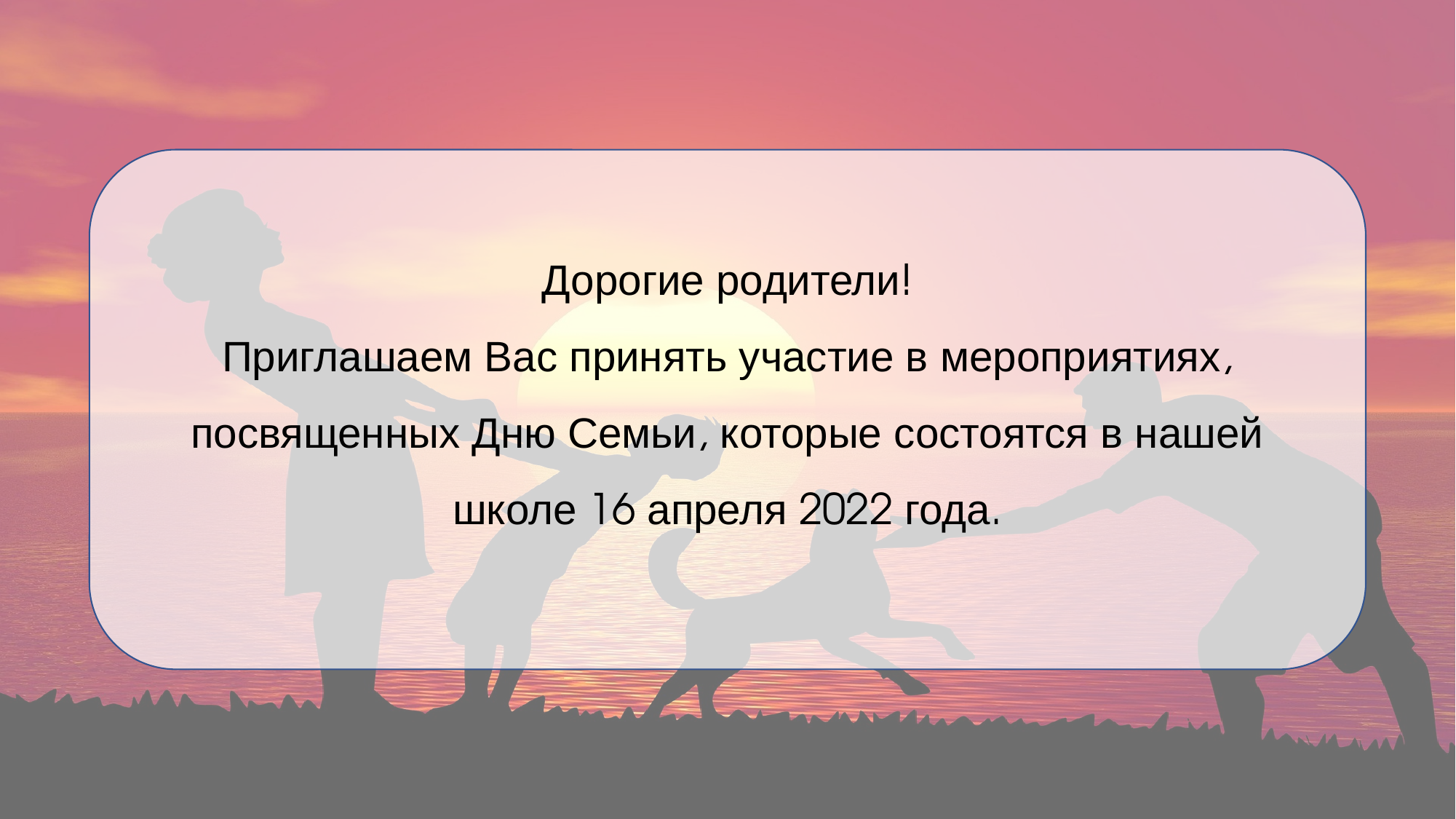

Дорогие родители!
Приглашаем Вас принять участие в мероприятиях, посвященных Дню Семьи, которые состоятся в нашей школе 16 апреля 2022 года.